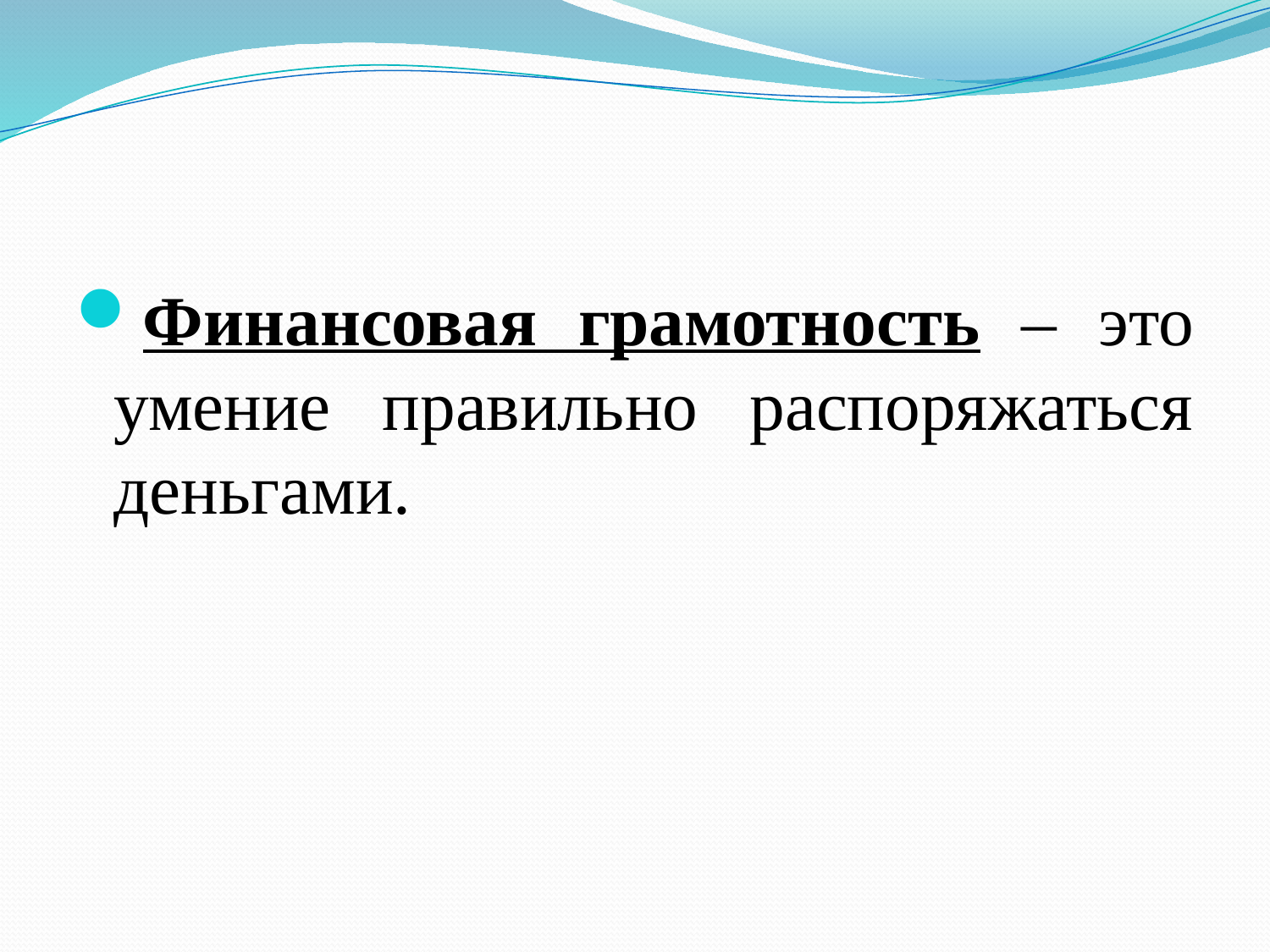

Финансовая грамотность – это умение правильно распоряжаться деньгами.